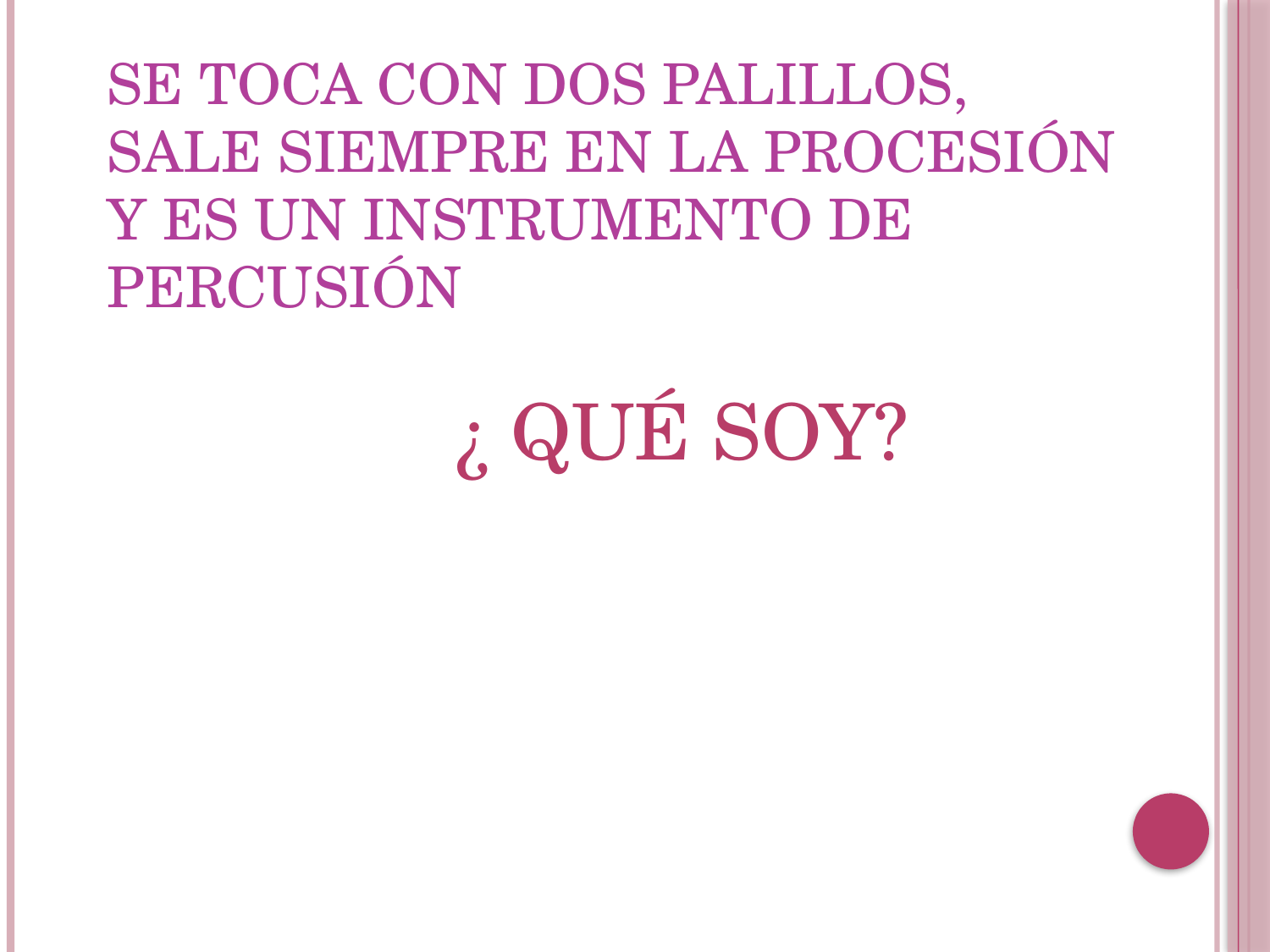

# Se toca con dos palillos, sale siempre en la procesión y es un instrumento de percusión
                                ¿ QUÉ SOY?